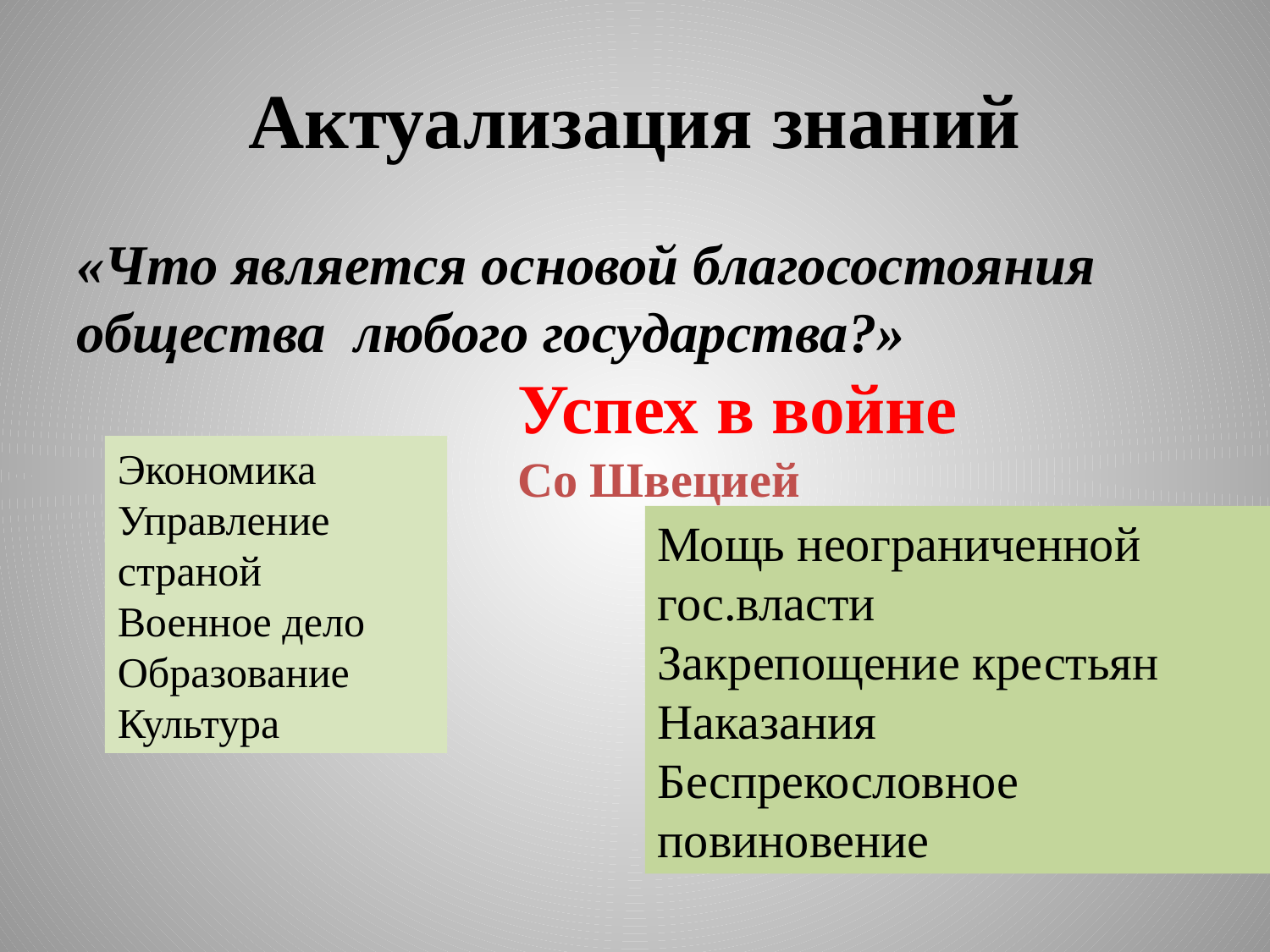

# Актуализация знаний
«Что является основой благосостояния общества  любого государства?»

Успех в войне
Со Швецией
Экономика
Управление страной
Военное дело
Образование
Культура
Мощь неограниченной гос.власти
Закрепощение крестьян
Наказания
Беспрекословное повиновение